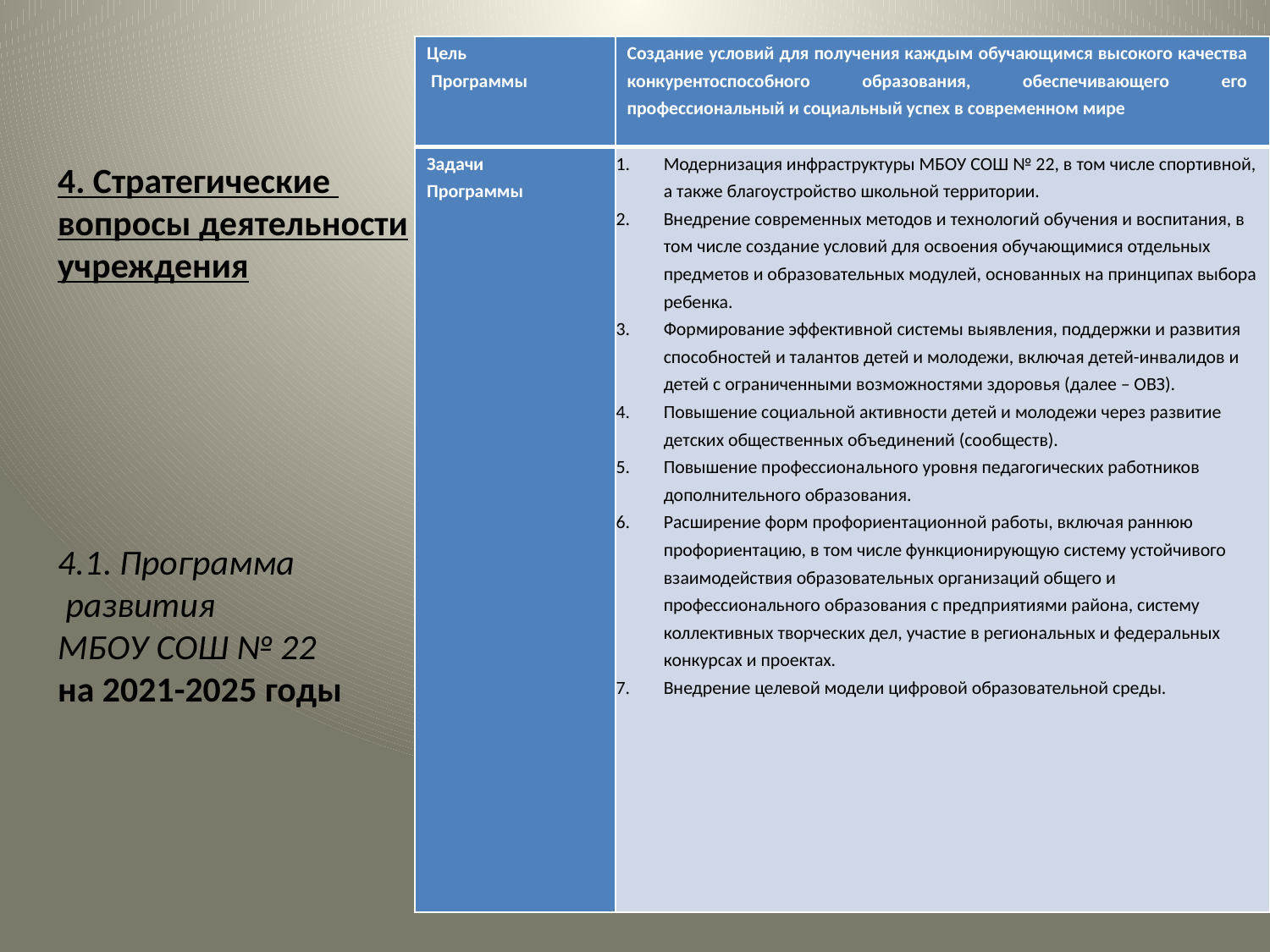

# 4. Стратегические вопросы деятельности учреждения   4.1. Программа развития МБОУ СОШ № 22 на 2021-2025 годы
| Цель Программы | Создание условий для получения каждым обучающимся высокого качества конкурентоспособного образования, обеспечивающего его профессиональный и социальный успех в современном мире |
| --- | --- |
| Задачи Программы | Модернизация инфраструктуры МБОУ СОШ № 22, в том числе спортивной, а также благоустройство школьной территории. Внедрение современных методов и технологий обучения и воспитания, в том числе создание условий для освоения обучающимися отдельных предметов и образовательных модулей, основанных на принципах выбора ребенка. Формирование эффективной системы выявления, поддержки и развития способностей и талантов детей и молодежи, включая детей-инвалидов и детей с ограниченными возможностями здоровья (далее – ОВЗ). Повышение социальной активности детей и молодежи через развитие детских общественных объединений (сообществ). Повышение профессионального уровня педагогических работников дополнительного образования. Расширение форм профориентационной работы, включая раннюю профориентацию, в том числе функционирующую систему устойчивого взаимодействия образовательных организаций общего и профессионального образования с предприятиями района, систему коллективных творческих дел, участие в региональных и федеральных конкурсах и проектах. Внедрение целевой модели цифровой образовательной среды. |